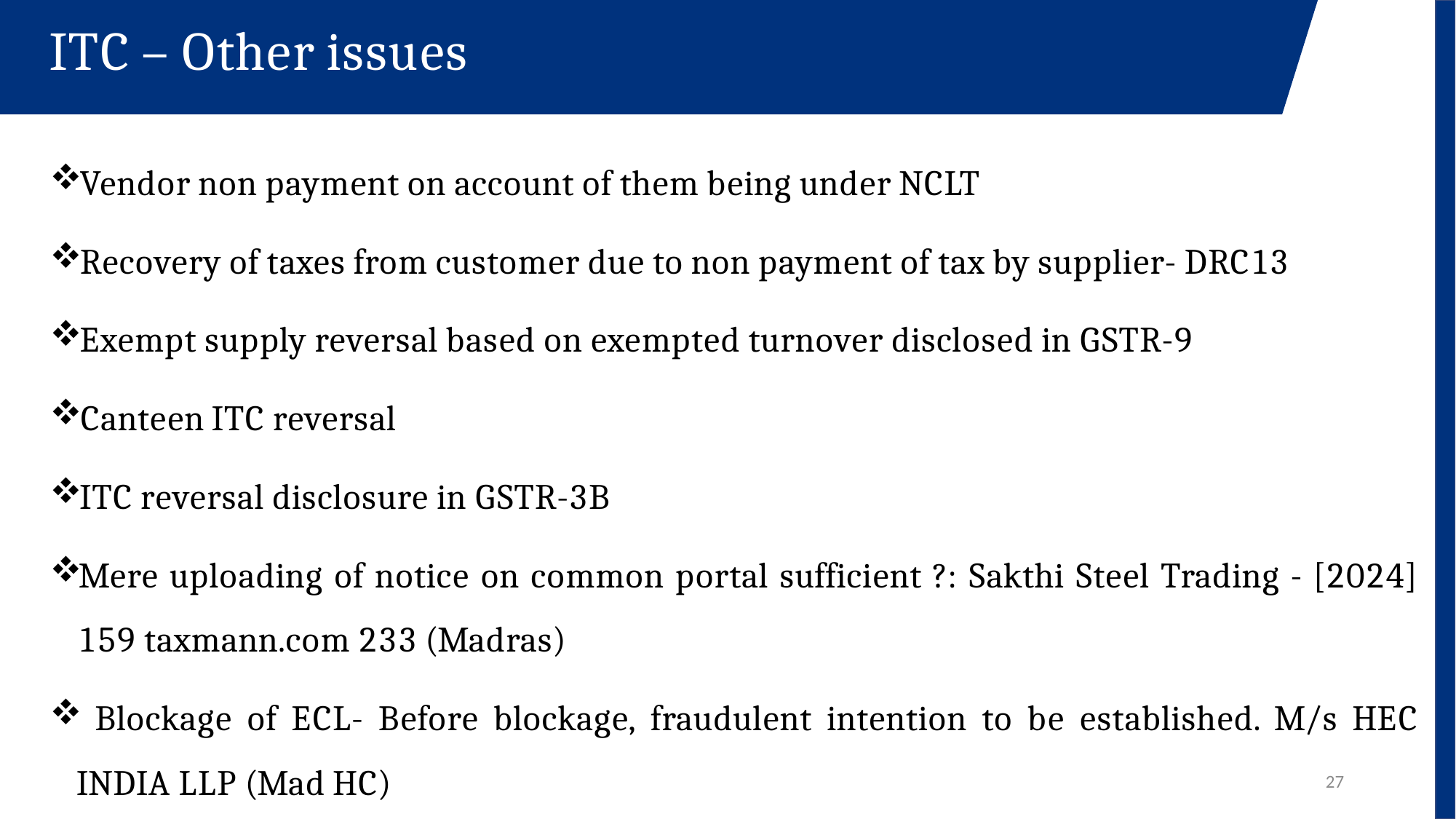

ITC – Other issues
Vendor non payment on account of them being under NCLT
Recovery of taxes from customer due to non payment of tax by supplier- DRC13
Exempt supply reversal based on exempted turnover disclosed in GSTR-9
Canteen ITC reversal
ITC reversal disclosure in GSTR-3B
Mere uploading of notice on common portal sufficient ?: Sakthi Steel Trading - [2024] 159 taxmann.com 233 (Madras)
 Blockage of ECL- Before blockage, fraudulent intention to be established. M/s HEC INDIA LLP (Mad HC)

27